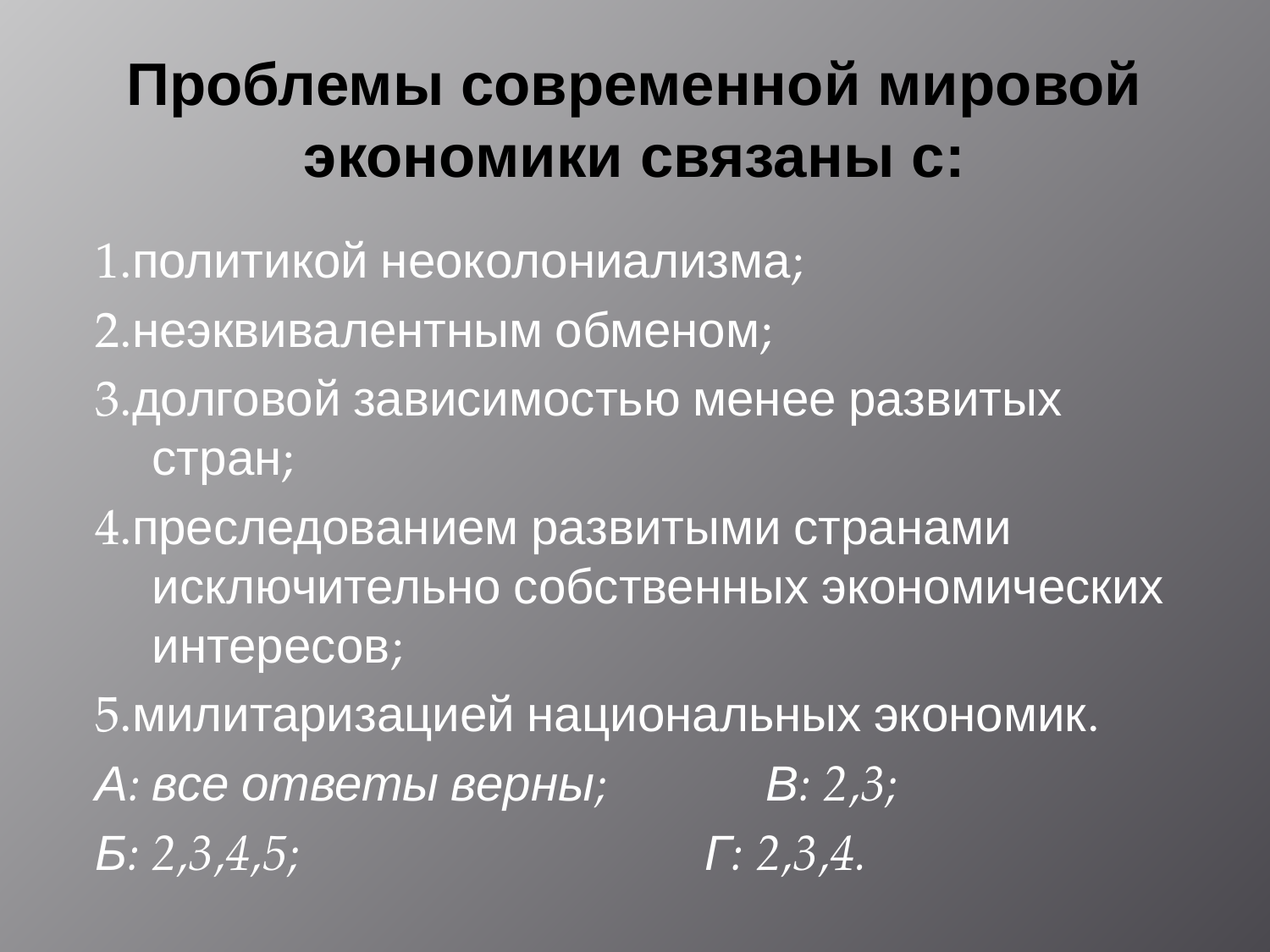

# Проблемы современной мировой экономики связаны с:
1.политикой неоколониализма;
2.неэквивалентным обменом;
3.долговой зависимостью менее развитых стран;
4.преследованием развитыми странами исключительно собственных экономических интересов;
5.милитаризацией национальных экономик.
А: все ответы верны;             В: 2,3;
Б: 2,3,4,5;                                 Г: 2,3,4.